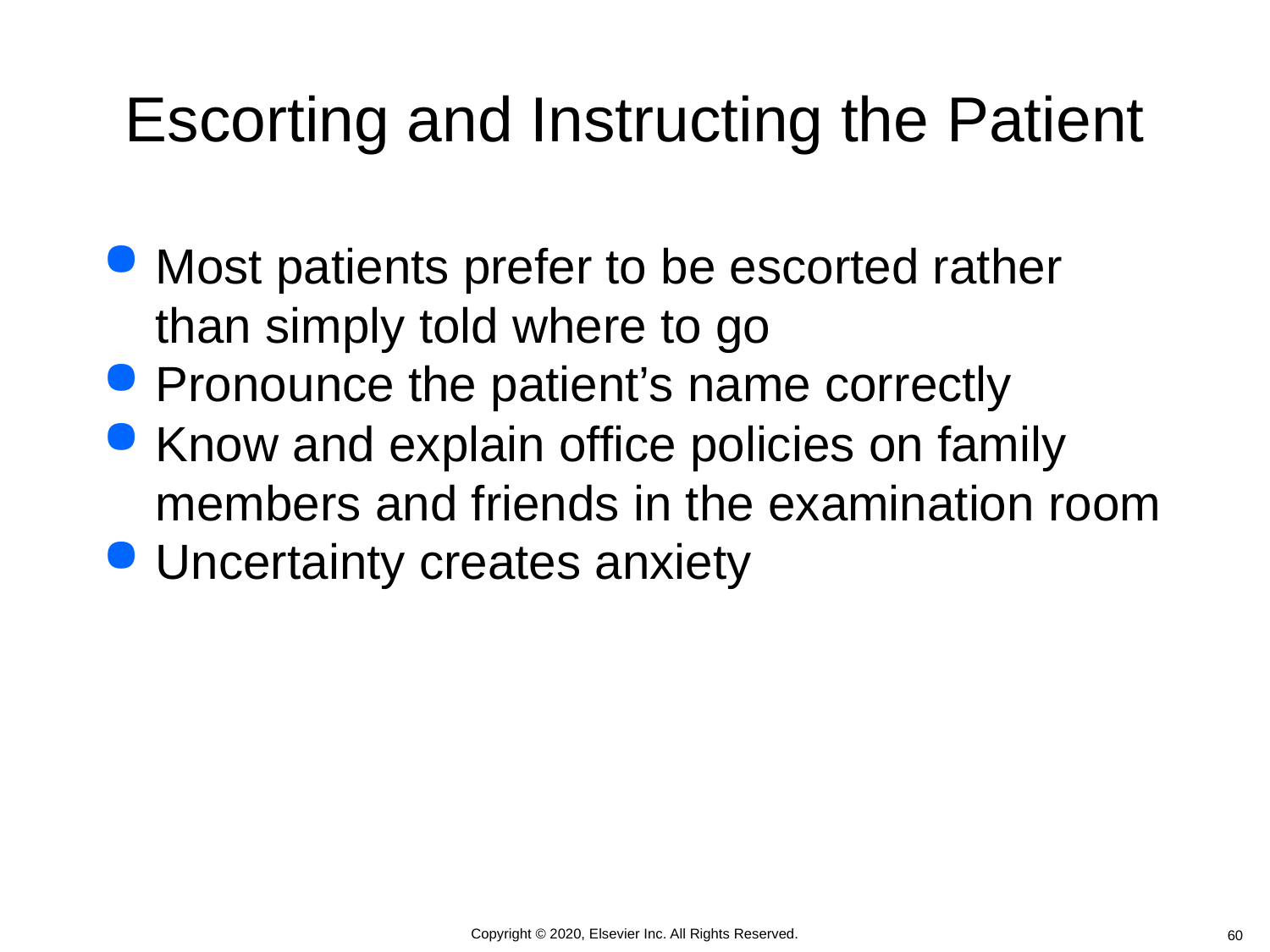

# Escorting and Instructing the Patient
Most patients prefer to be escorted rather than simply told where to go
Pronounce the patient’s name correctly
Know and explain office policies on family members and friends in the examination room
Uncertainty creates anxiety

 60